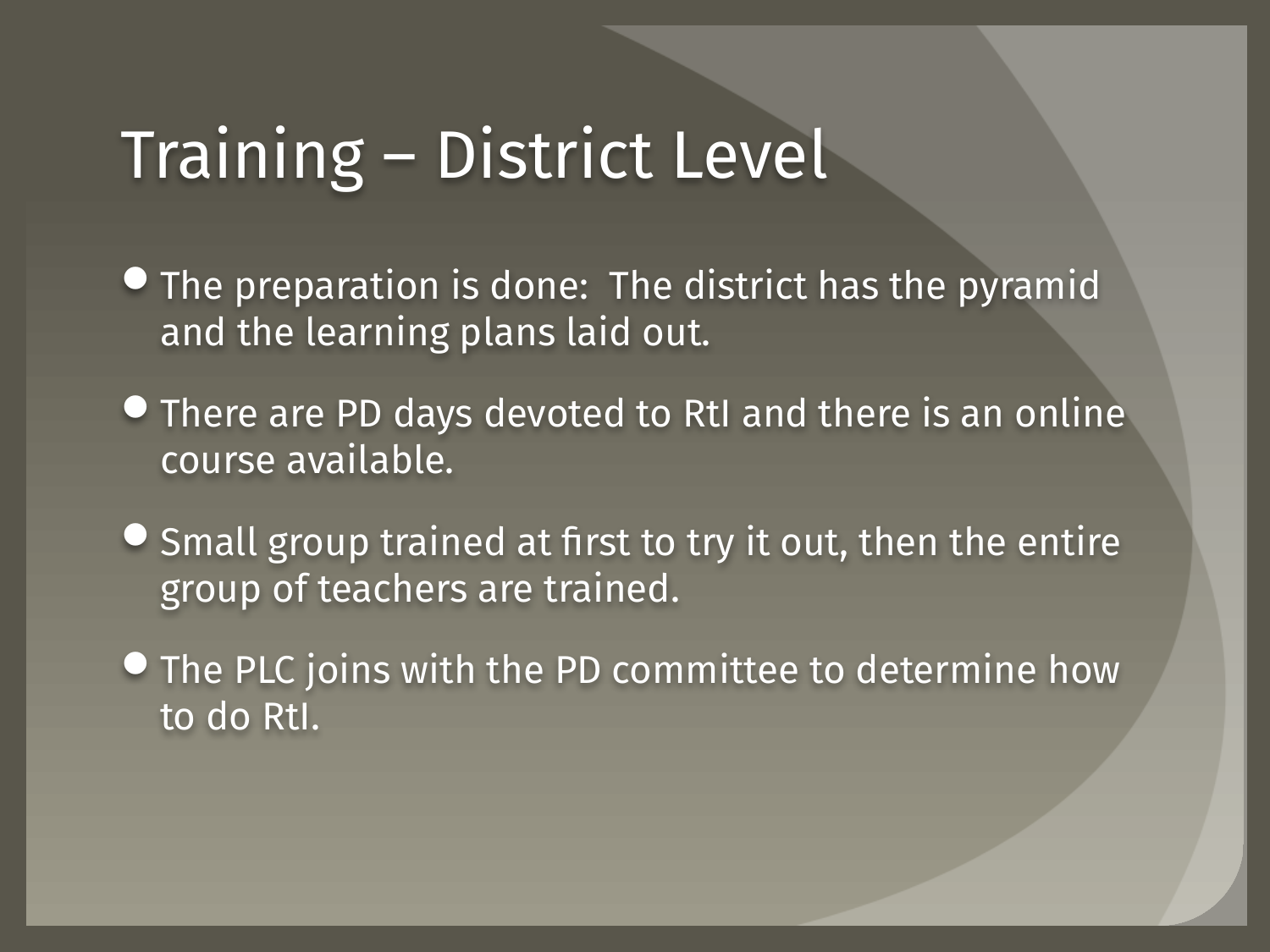

# Training – District Level
The preparation is done:  The district has the pyramid and the learning plans laid out.
There are PD days devoted to RtI and there is an online course available.
Small group trained at first to try it out, then the entire group of teachers are trained.
The PLC joins with the PD committee to determine how to do RtI.